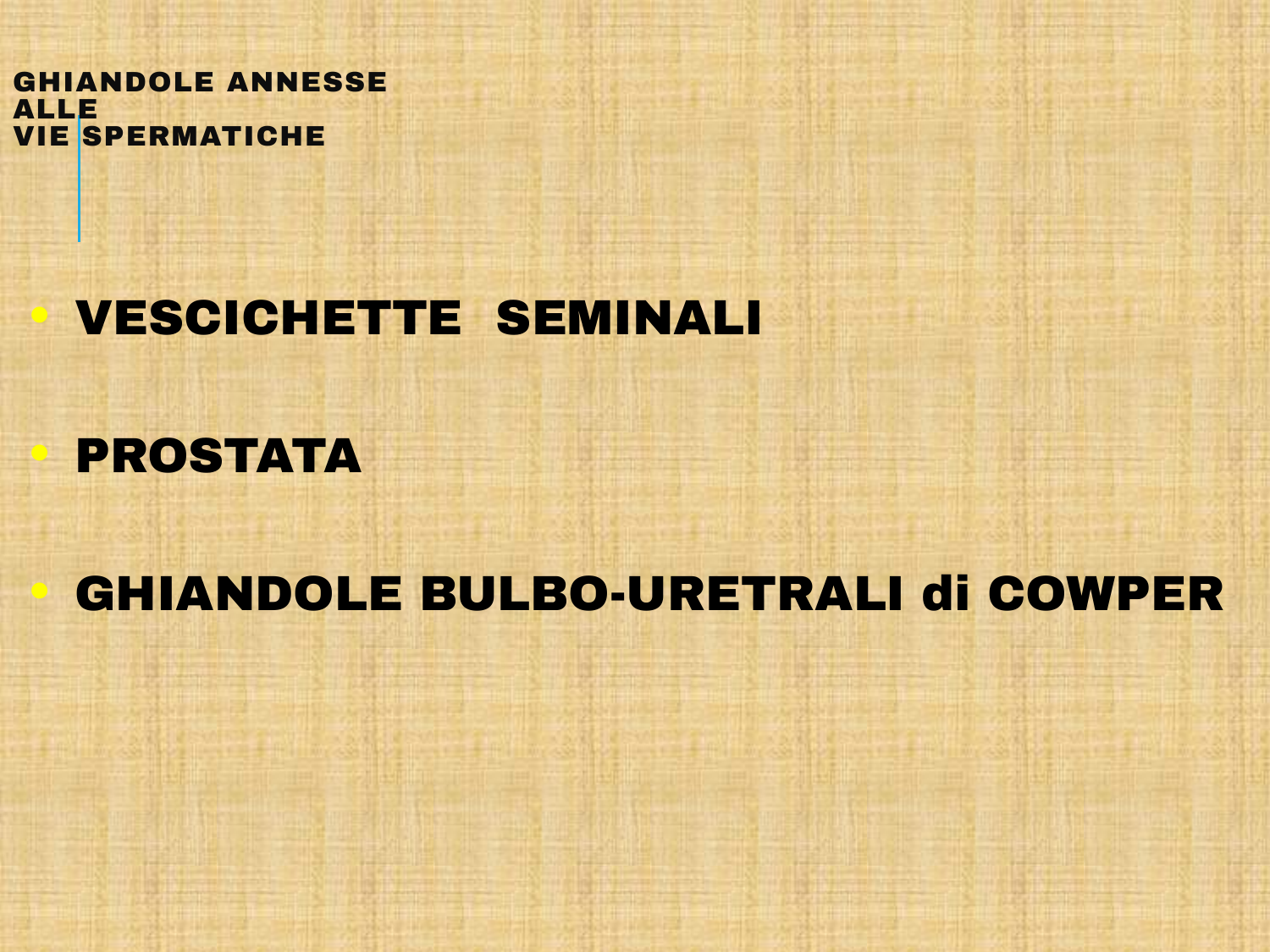

# GHIANDOLE ANNESSE alle Vie Spermatiche
VESCICHETTE  SEMINALI

PROSTATA

GHIANDOLE BULBO-URETRALI di COWPER